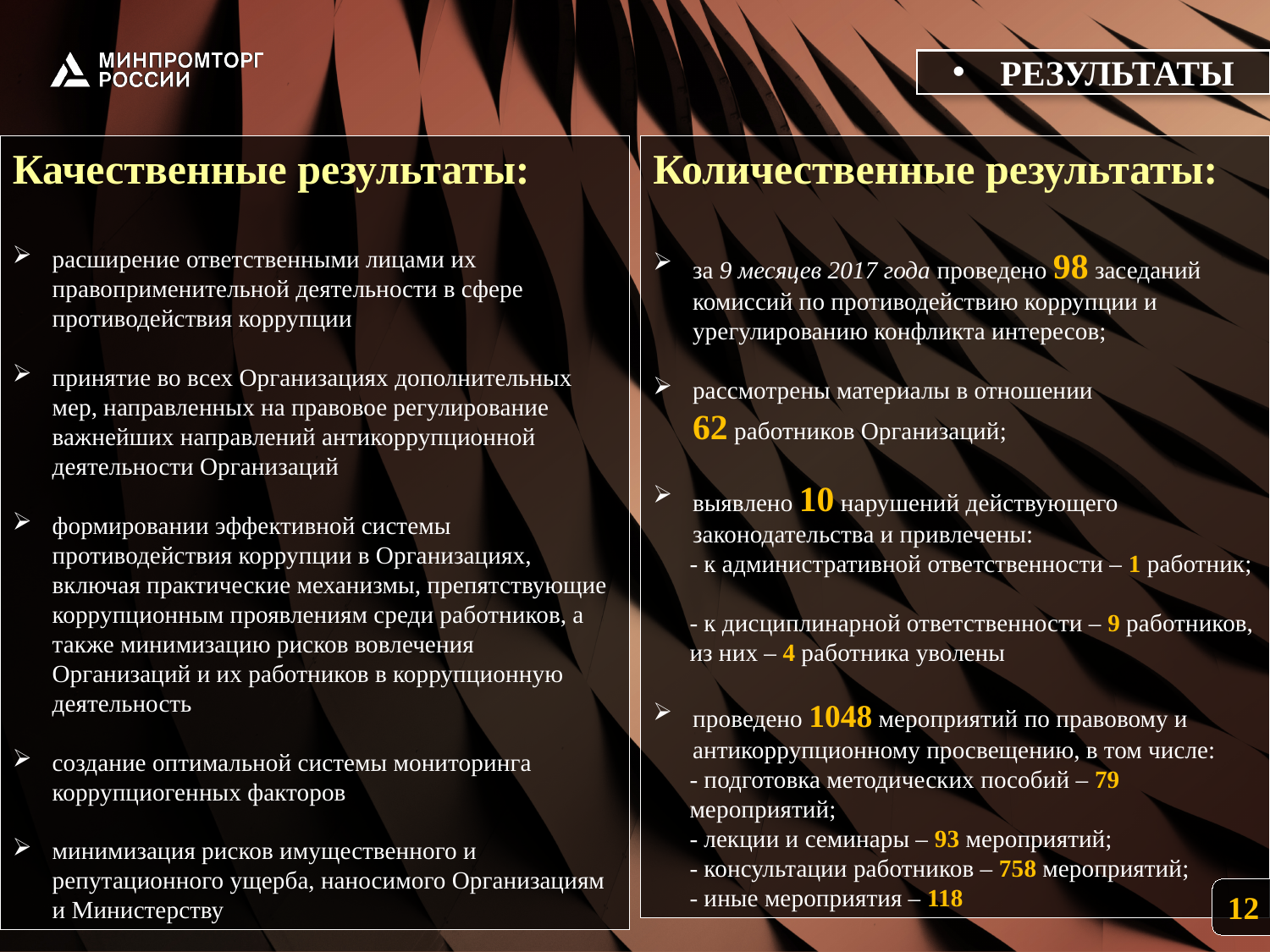

РЕЗУЛЬТАТЫ
Качественные результаты:

расширение ответственными лицами их правоприменительной деятельности в сфере противодействия коррупции

принятие во всех Организациях дополнительных мер, направленных на правовое регулирование важнейших направлений антикоррупционной деятельности Организаций

формировании эффективной системы противодействия коррупции в Организациях, включая практические механизмы, препятствующие коррупционным проявлениям среди работников, а также минимизацию рисков вовлечения Организаций и их работников в коррупционную деятельность

создание оптимальной системы мониторинга коррупциогенных факторов

минимизация рисков имущественного и репутационного ущерба, наносимого Организациям и Министерству
Количественные результаты:

за 9 месяцев 2017 года проведено 98 заседаний комиссий по противодействию коррупции и урегулированию конфликта интересов;

рассмотрены материалы в отношении
62 работников Организаций;

выявлено 10 нарушений действующего законодательства и привлечены:
- к административной ответственности – 1 работник;
- к дисциплинарной ответственности – 9 работников, из них – 4 работника уволены

проведено 1048 мероприятий по правовому и антикоррупционному просвещению, в том числе:
- подготовка методических пособий – 79 мероприятий;
- лекции и семинары – 93 мероприятий;
- консультации работников – 758 мероприятий;
- иные мероприятия – 118
12